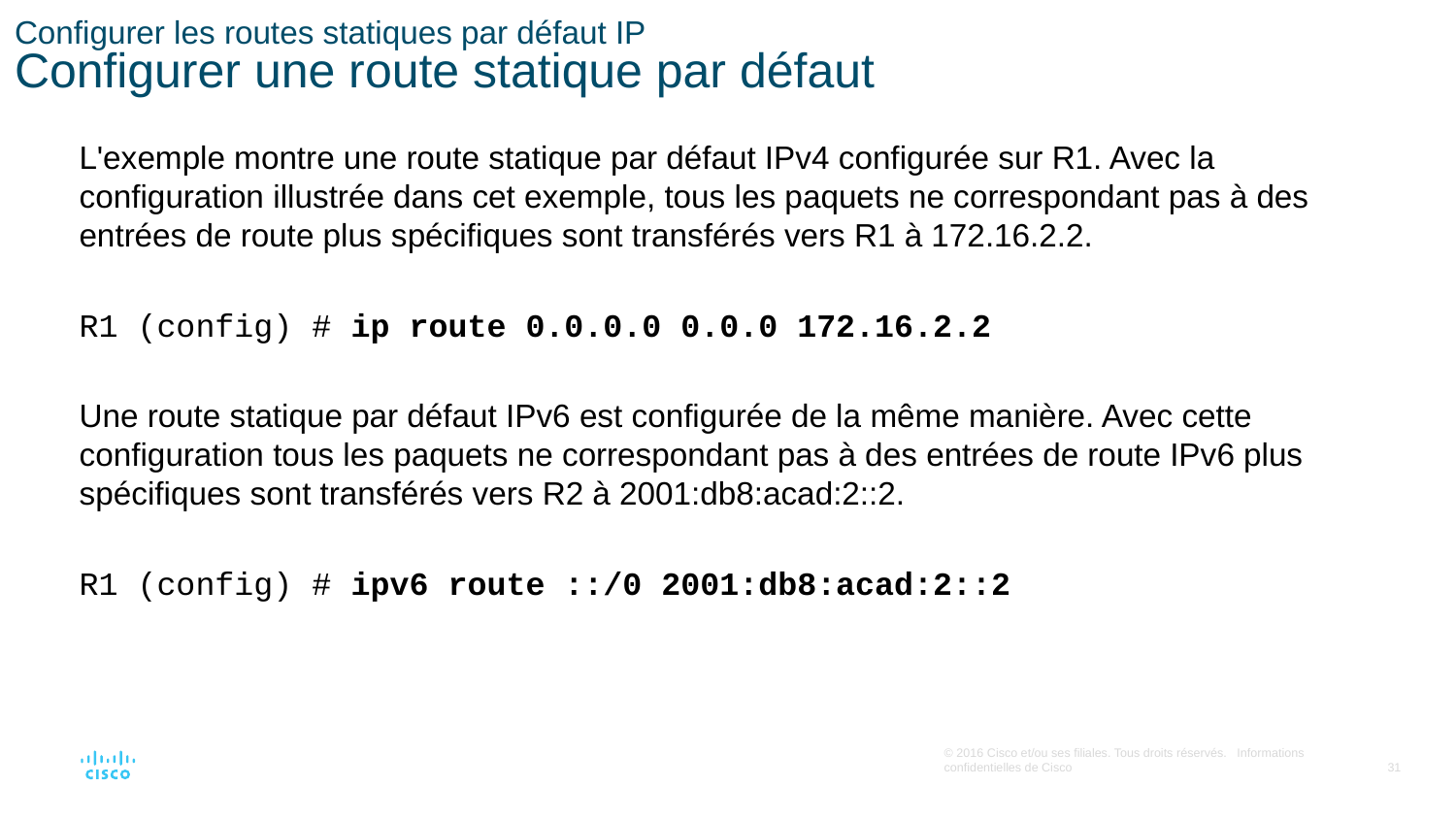

# Configurer les routes statiques par défaut IP Configurer une route statique par défaut
L'exemple montre une route statique par défaut IPv4 configurée sur R1. Avec la configuration illustrée dans cet exemple, tous les paquets ne correspondant pas à des entrées de route plus spécifiques sont transférés vers R1 à 172.16.2.2.

R1 (config) # ip route 0.0.0.0 0.0.0 172.16.2.2

Une route statique par défaut IPv6 est configurée de la même manière. Avec cette configuration tous les paquets ne correspondant pas à des entrées de route IPv6 plus spécifiques sont transférés vers R2 à 2001:db8:acad:2::2.

R1 (config) # ipv6 route ::/0 2001:db8:acad:2::2